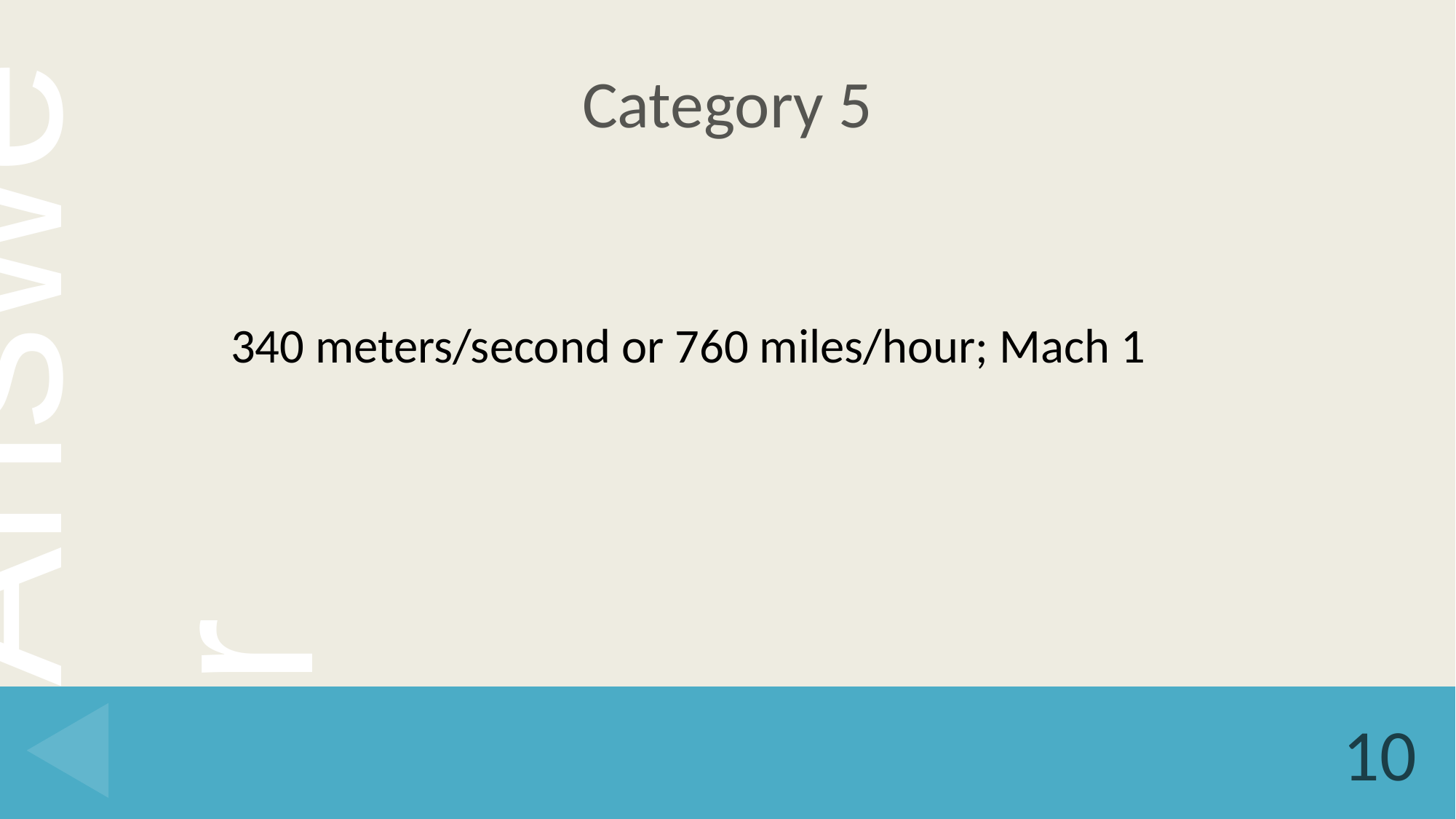

# Category 5
340 meters/second or 760 miles/hour; Mach 1
10